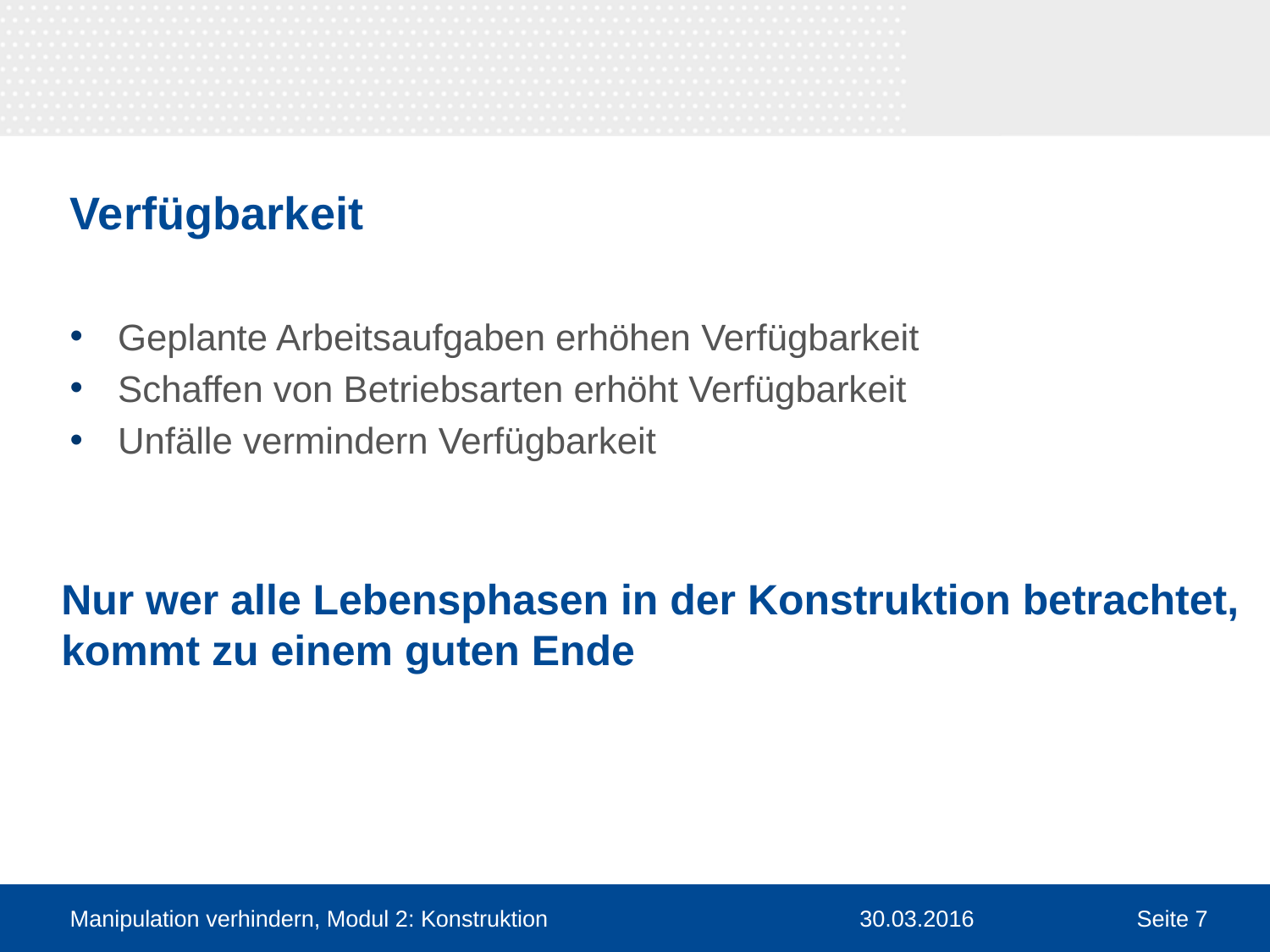

# Verfügbarkeit
Geplante Arbeitsaufgaben erhöhen Verfügbarkeit
Schaffen von Betriebsarten erhöht Verfügbarkeit
Unfälle vermindern Verfügbarkeit
Nur wer alle Lebensphasen in der Konstruktion betrachtet,
kommt zu einem guten Ende
Manipulation verhindern, Modul 2: Konstruktion
30.03.2016
Seite 7